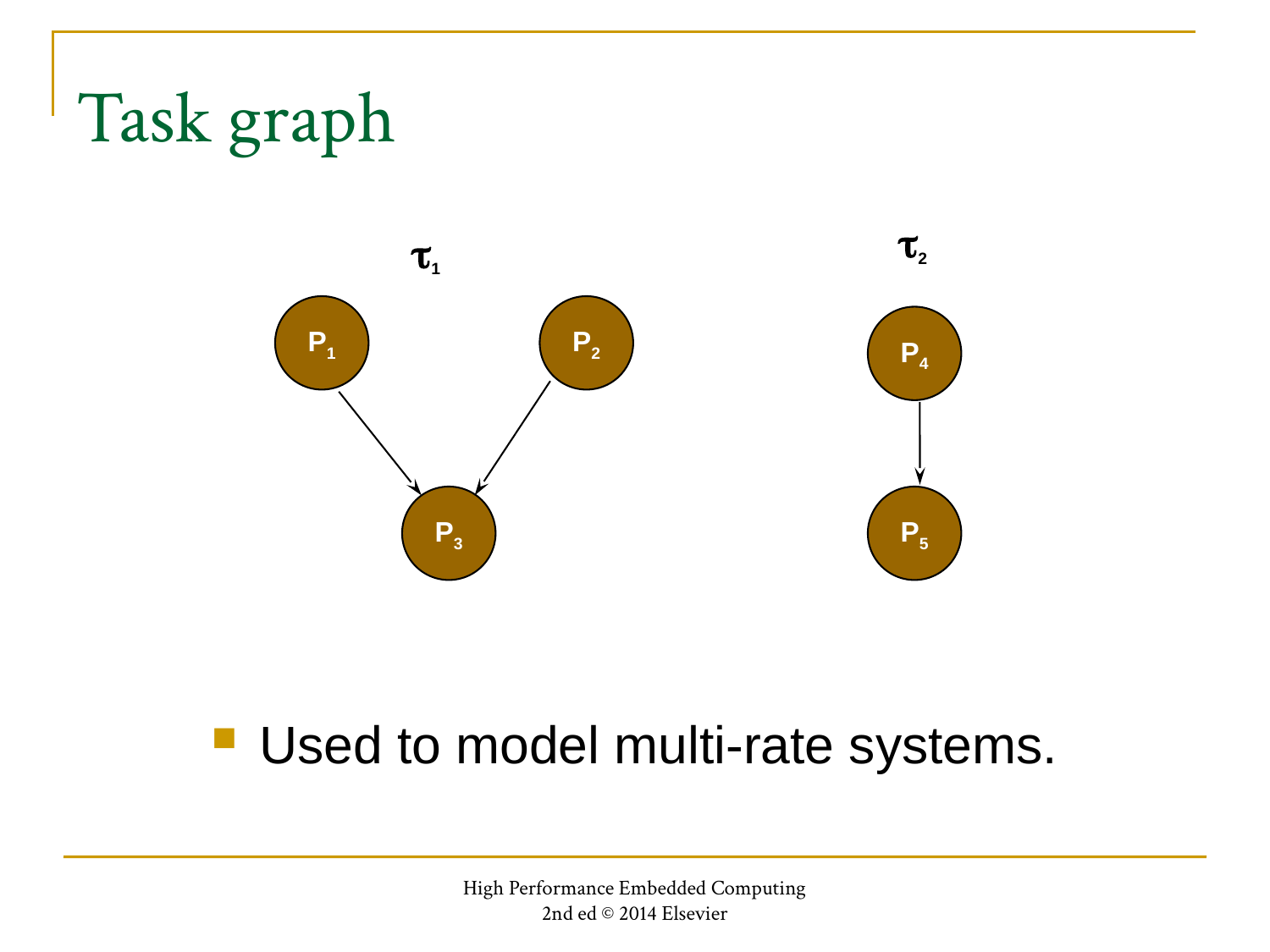

# Task graph
τ2
τ1
P1
P2
P4

P3
P5
Used to model multi-rate systems.
High Performance Embedded Computing 2nd ed © 2014 Elsevier